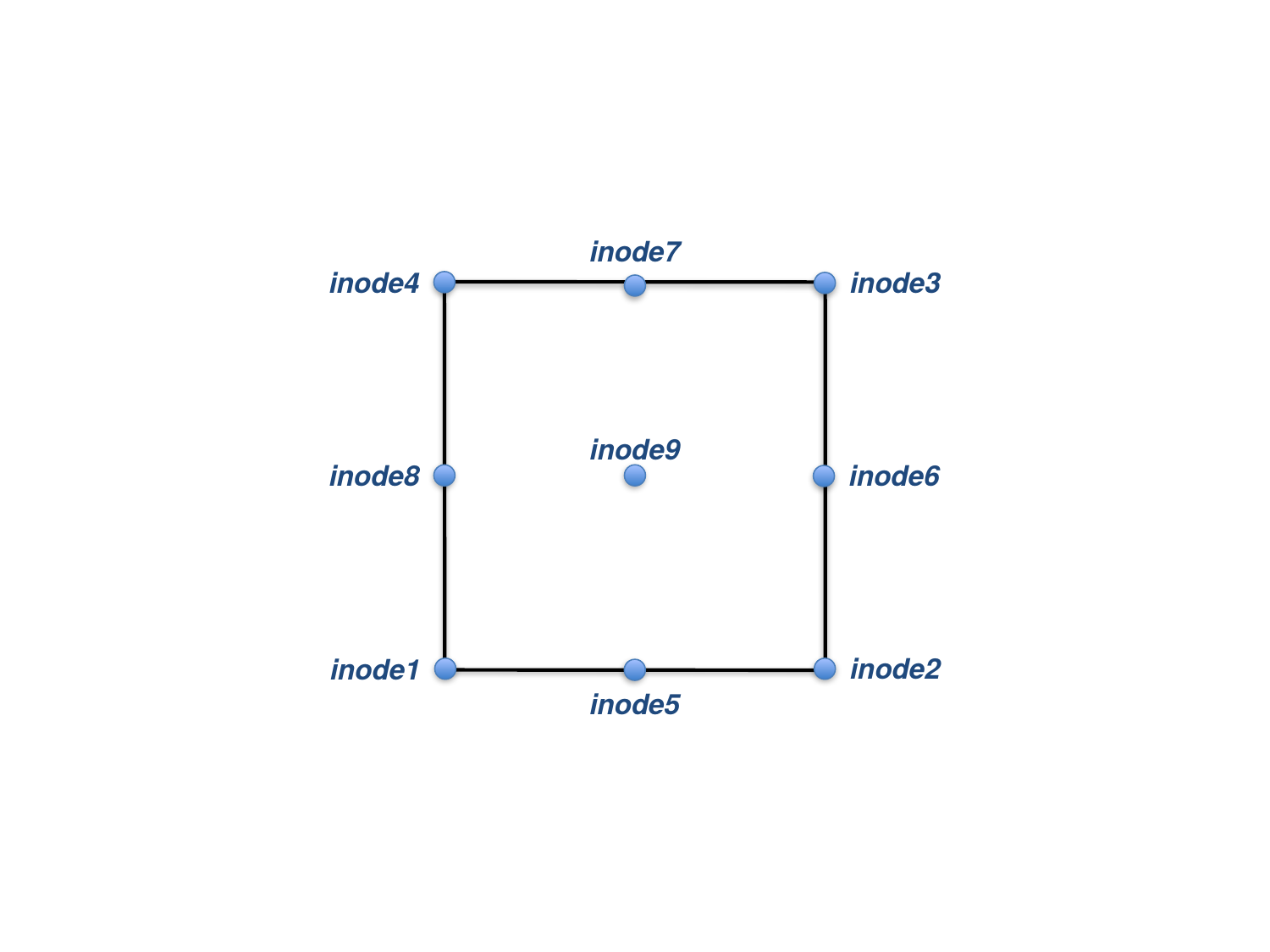

inode7
inode4
inode3

inode9
inode8
inode6

inode2
inode1

inode5